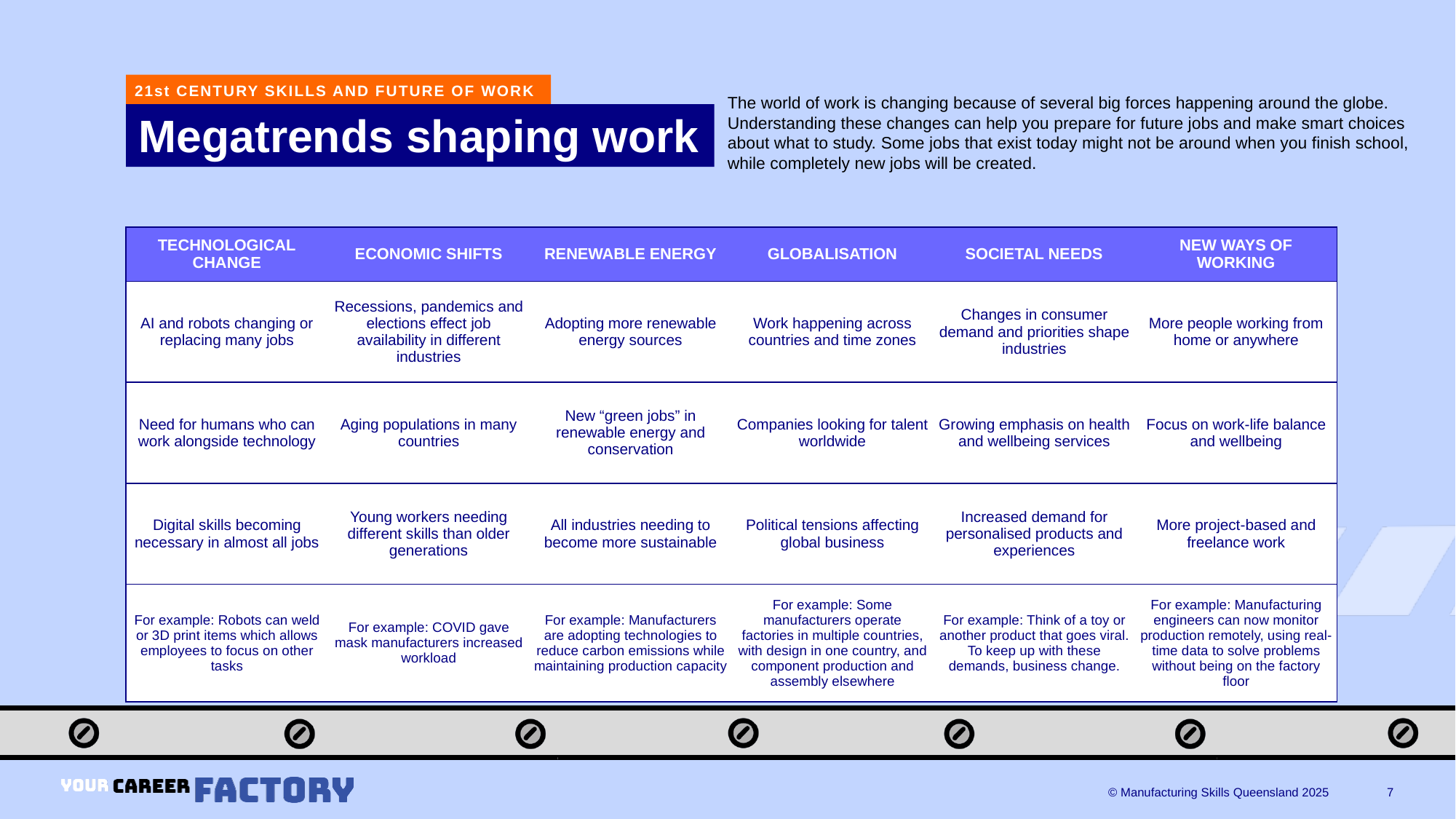

21st CENTURY SKILLS AND FUTURE OF WORK
The world of work is changing because of several big forces happening around the globe. Understanding these changes can help you prepare for future jobs and make smart choices about what to study. Some jobs that exist today might not be around when you finish school, while completely new jobs will be created.
# Megatrends shaping work
| TECHNOLOGICAL CHANGE | ECONOMIC SHIFTS | RENEWABLE ENERGY | GLOBALISATION | SOCIETAL NEEDS | NEW WAYS OF WORKING |
| --- | --- | --- | --- | --- | --- |
| AI and robots changing or replacing many jobs | Recessions, pandemics and elections effect job availability in different industries | Adopting more renewable energy sources | Work happening across countries and time zones | Changes in consumer demand and priorities shape industries | More people working from home or anywhere |
| Need for humans who can work alongside technology | Aging populations in many countries | New “green jobs” in renewable energy and conservation | Companies looking for talent worldwide | Growing emphasis on health and wellbeing services | Focus on work-life balance and wellbeing |
| Digital skills becoming necessary in almost all jobs | Young workers needing different skills than older generations | All industries needing to become more sustainable | Political tensions affecting global business | Increased demand for personalised products and experiences | More project-based and freelance work |
| For example: Robots can weld or 3D print items which allows employees to focus on other tasks | For example: COVID gave mask manufacturers increased workload | For example: Manufacturers are adopting technologies to reduce carbon emissions while maintaining production capacity | For example: Some manufacturers operate factories in multiple countries, with design in one country, and component production and assembly elsewhere | For example: Think of a toy or another product that goes viral. To keep up with these demands, business change. | For example: Manufacturing engineers can now monitor production remotely, using real-time data to solve problems without being on the factory floor |